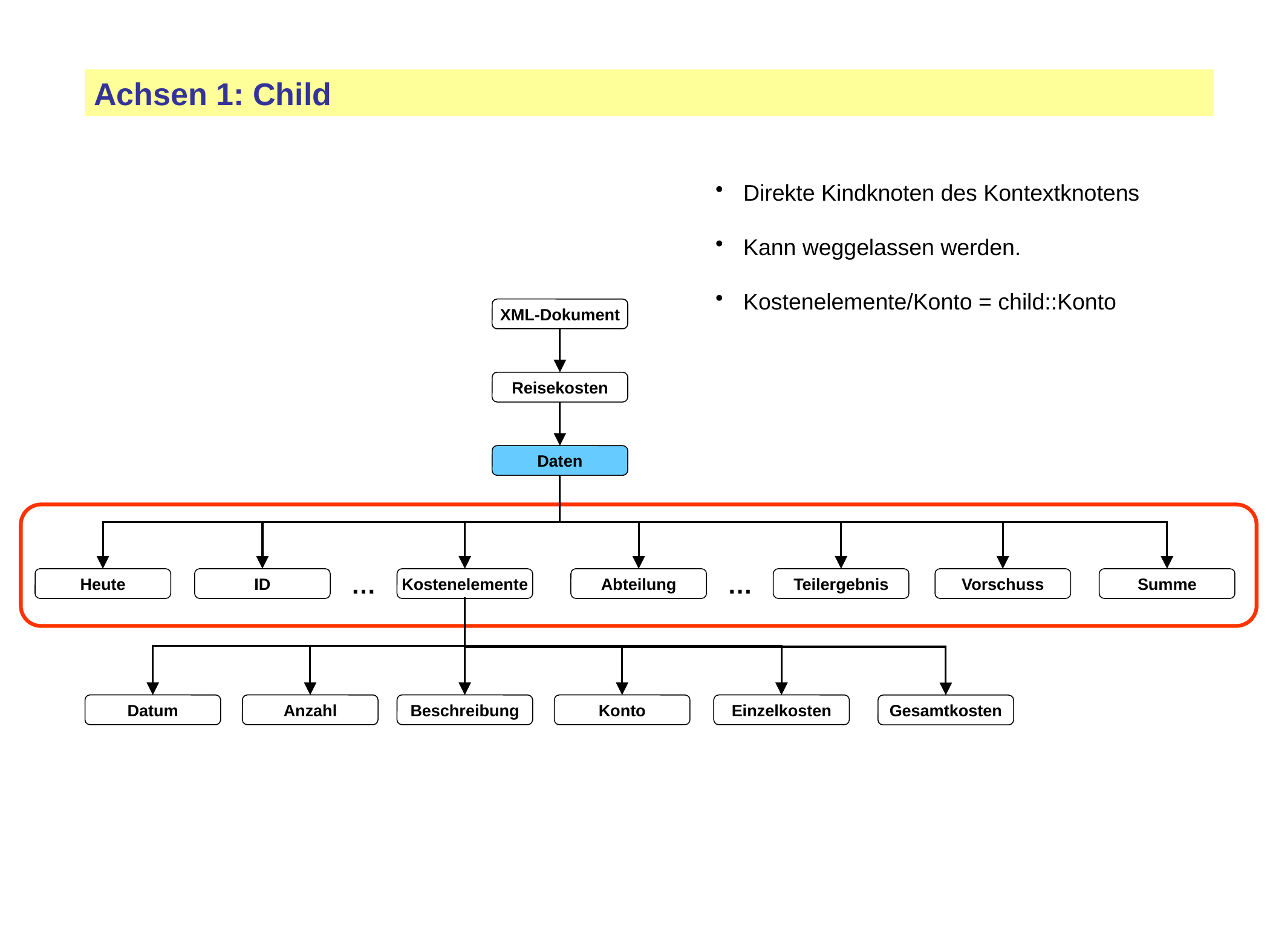

Achsen 1: Child
 Direkte Kindknoten des Kontextknotens

 Kann weggelassen werden.

 Kostenelemente/Konto = child::Konto
XML-Dokument
Reisekosten
Daten

Heute
ID
…
Kostenelemente
Abteilung
…
Teilergebnis
Vorschuss
Summe
Datum
Anzahl
Beschreibung
Konto
Einzelkosten
Gesamtkosten